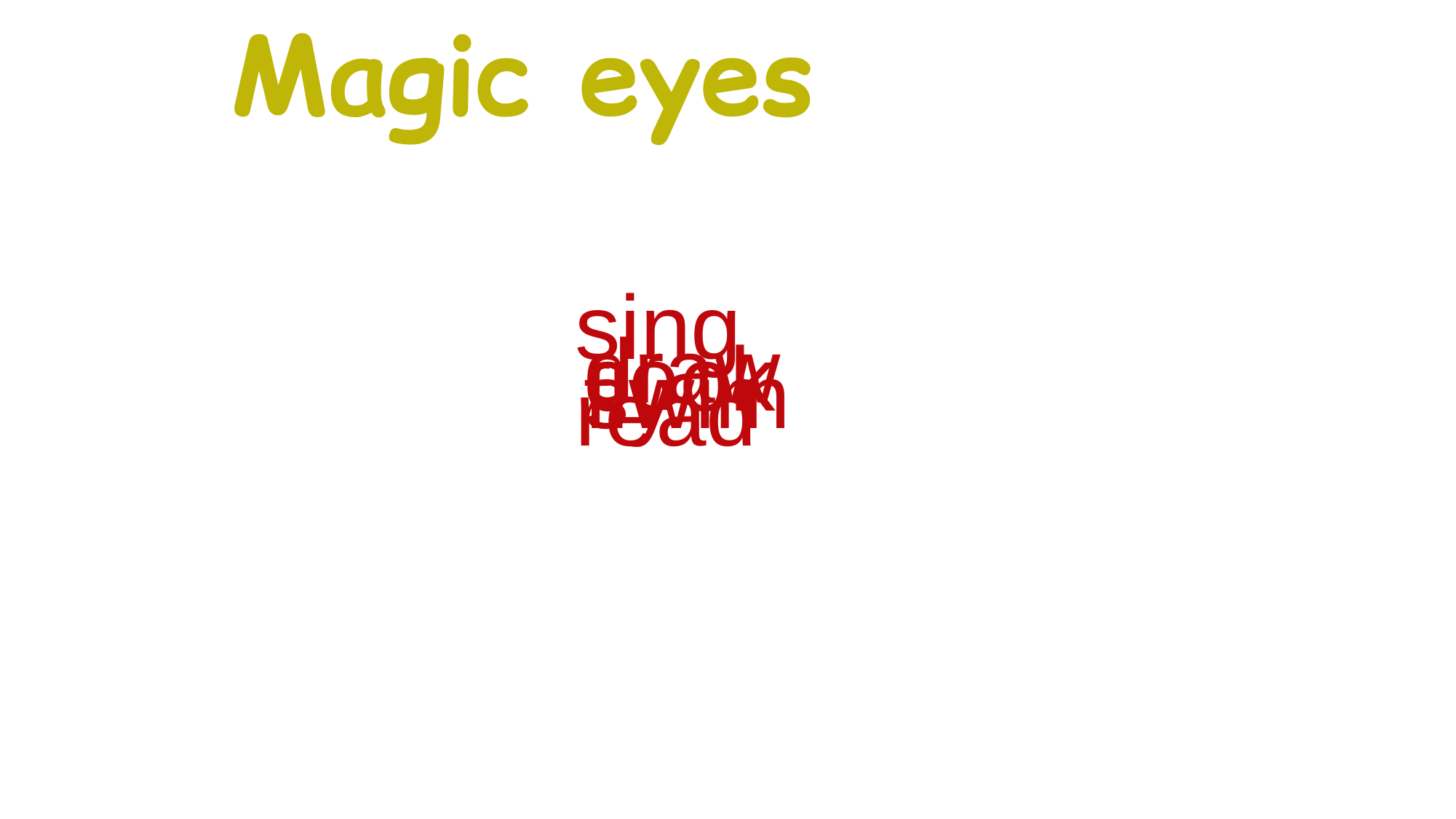

Magic eyes
sing
draw
cook
fly
swim
read